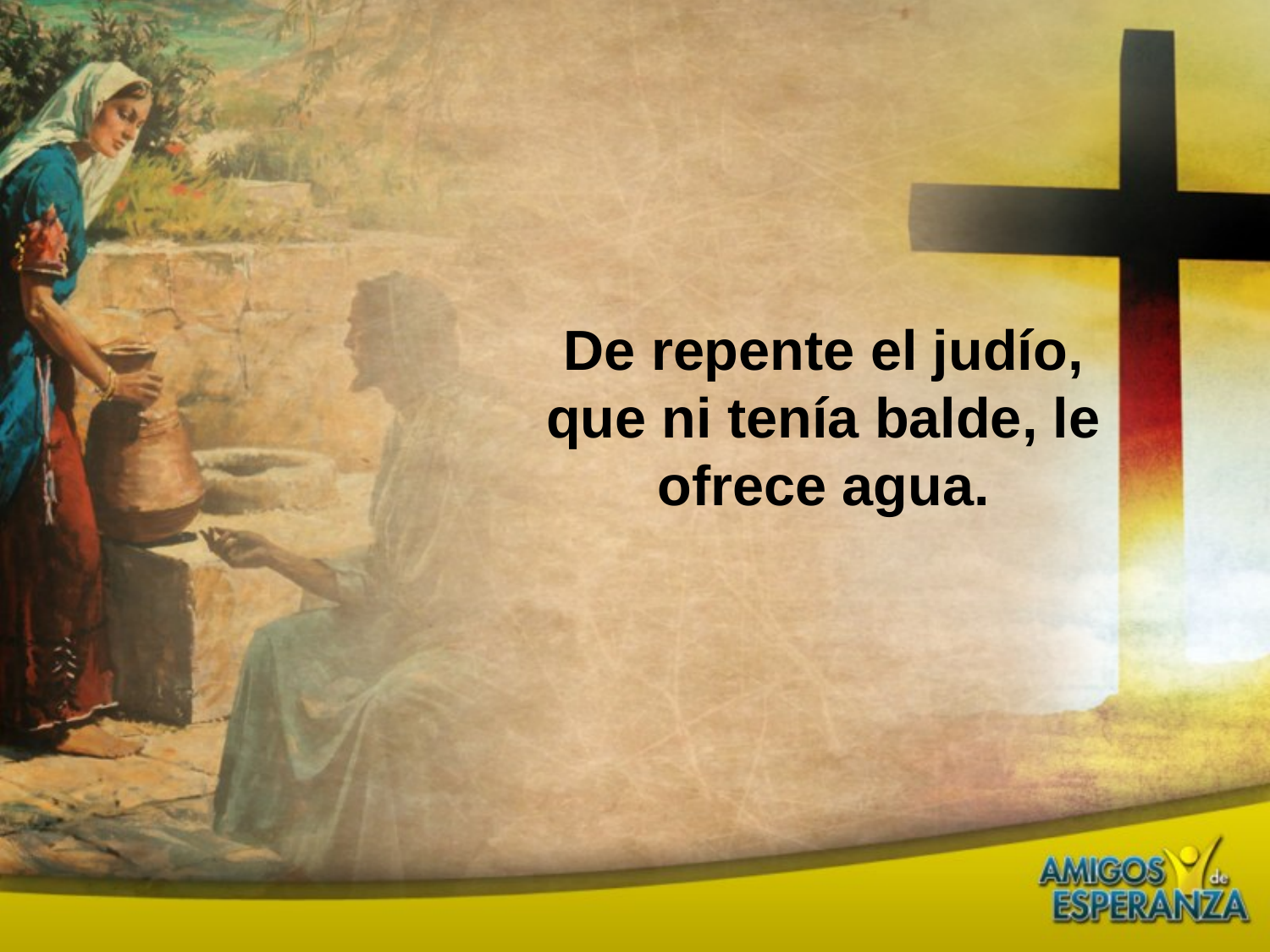

De repente el judío, que ni tenía balde, le ofrece agua.